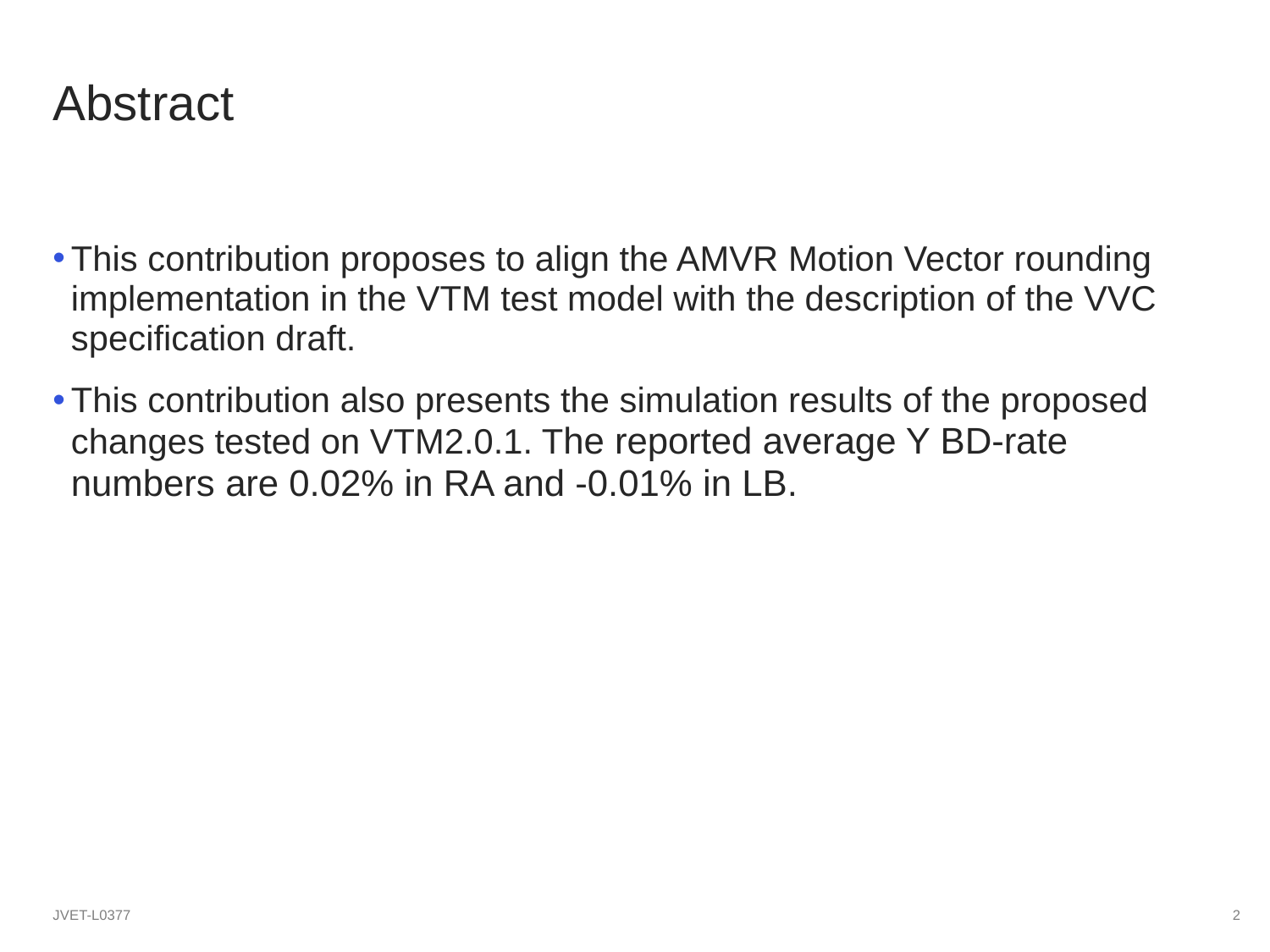

# Abstract
This contribution proposes to align the AMVR Motion Vector rounding implementation in the VTM test model with the description of the VVC specification draft.
This contribution also presents the simulation results of the proposed changes tested on VTM2.0.1. The reported average Y BD-rate numbers are 0.02% in RA and -0.01% in LB.

JVET-L0377